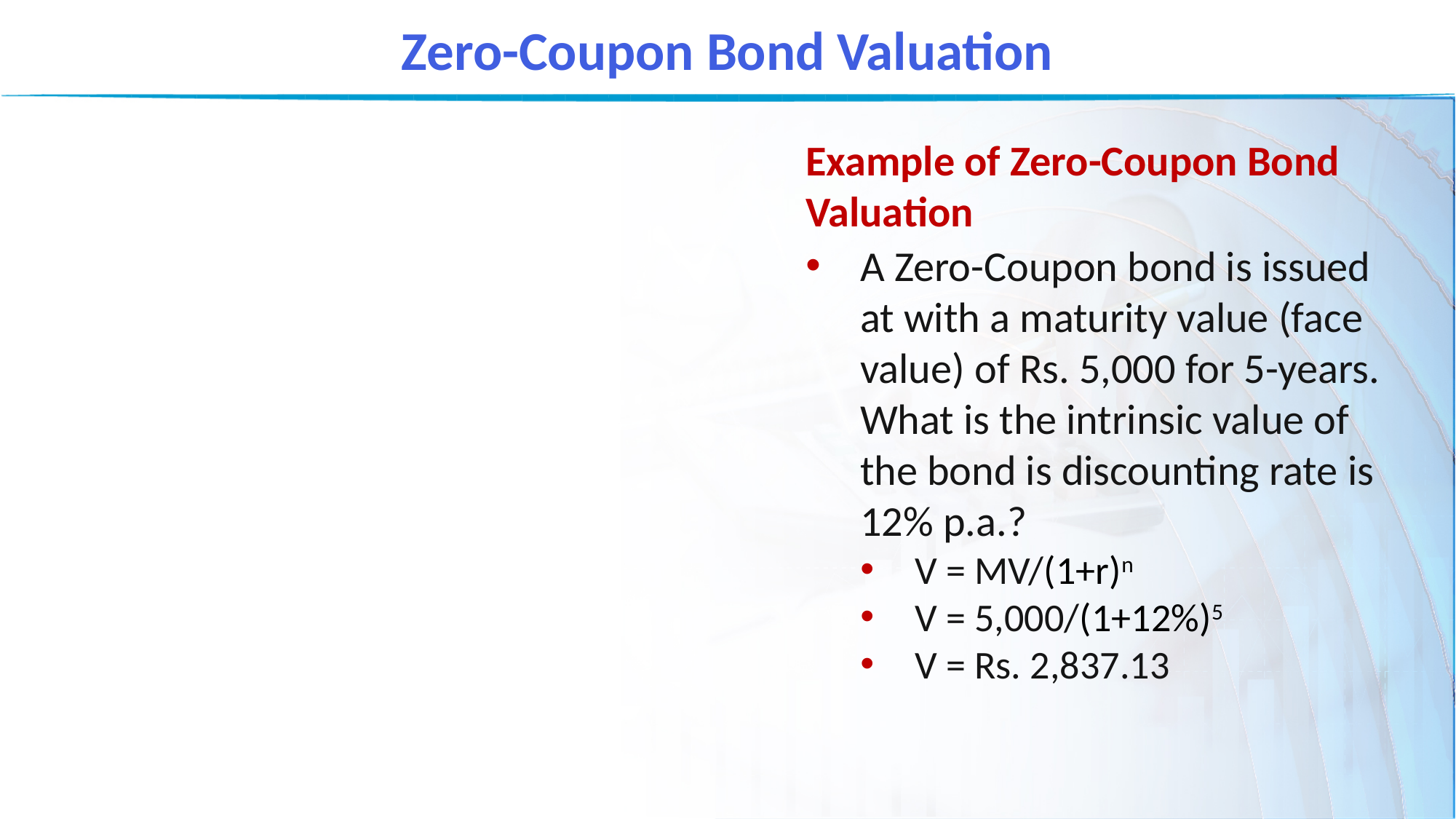

Zero-Coupon Bond Valuation
Example of Zero-Coupon Bond Valuation

A Zero-Coupon bond is issued at with a maturity value (face value) of Rs. 5,000 for 5-years. What is the intrinsic value of the bond is discounting rate is 12% p.a.?
V = MV/(1+r)n
V = 5,000/(1+12%)5
V = Rs. 2,837.13